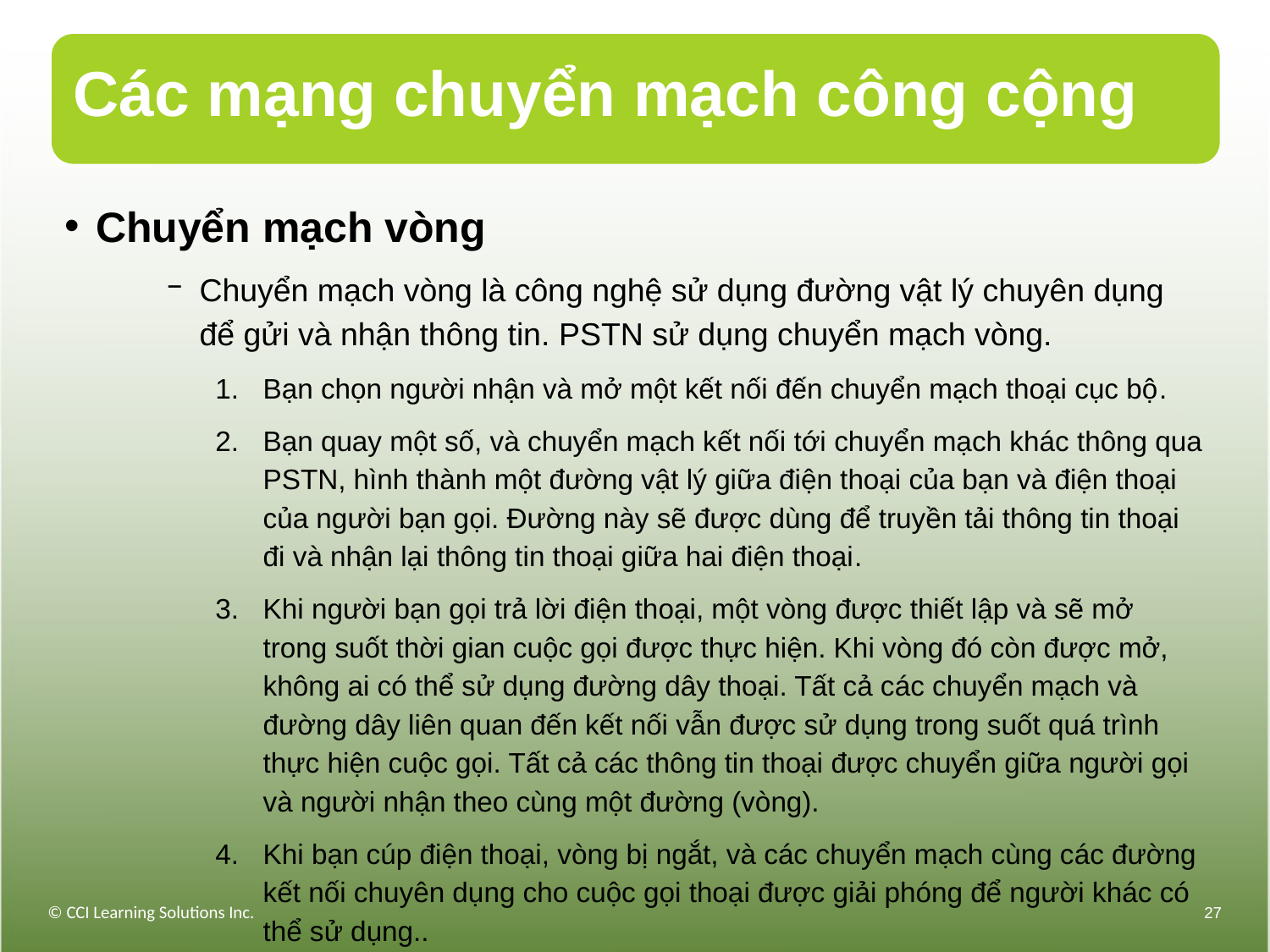

# Các mạng chuyển mạch công cộng
Chuyển mạch vòng
Chuyển mạch vòng là công nghệ sử dụng đường vật lý chuyên dụng để gửi và nhận thông tin. PSTN sử dụng chuyển mạch vòng.
Bạn chọn người nhận và mở một kết nối đến chuyển mạch thoại cục bộ.
Bạn quay một số, và chuyển mạch kết nối tới chuyển mạch khác thông qua PSTN, hình thành một đường vật lý giữa điện thoại của bạn và điện thoại của người bạn gọi. Đường này sẽ được dùng để truyền tải thông tin thoại đi và nhận lại thông tin thoại giữa hai điện thoại.
Khi người bạn gọi trả lời điện thoại, một vòng được thiết lập và sẽ mở trong suốt thời gian cuộc gọi được thực hiện. Khi vòng đó còn được mở, không ai có thể sử dụng đường dây thoại. Tất cả các chuyển mạch và đường dây liên quan đến kết nối vẫn được sử dụng trong suốt quá trình thực hiện cuộc gọi. Tất cả các thông tin thoại được chuyển giữa người gọi và người nhận theo cùng một đường (vòng).
Khi bạn cúp điện thoại, vòng bị ngắt, và các chuyển mạch cùng các đường kết nối chuyên dụng cho cuộc gọi thoại được giải phóng để người khác có thể sử dụng..
© CCI Learning Solutions Inc.
27